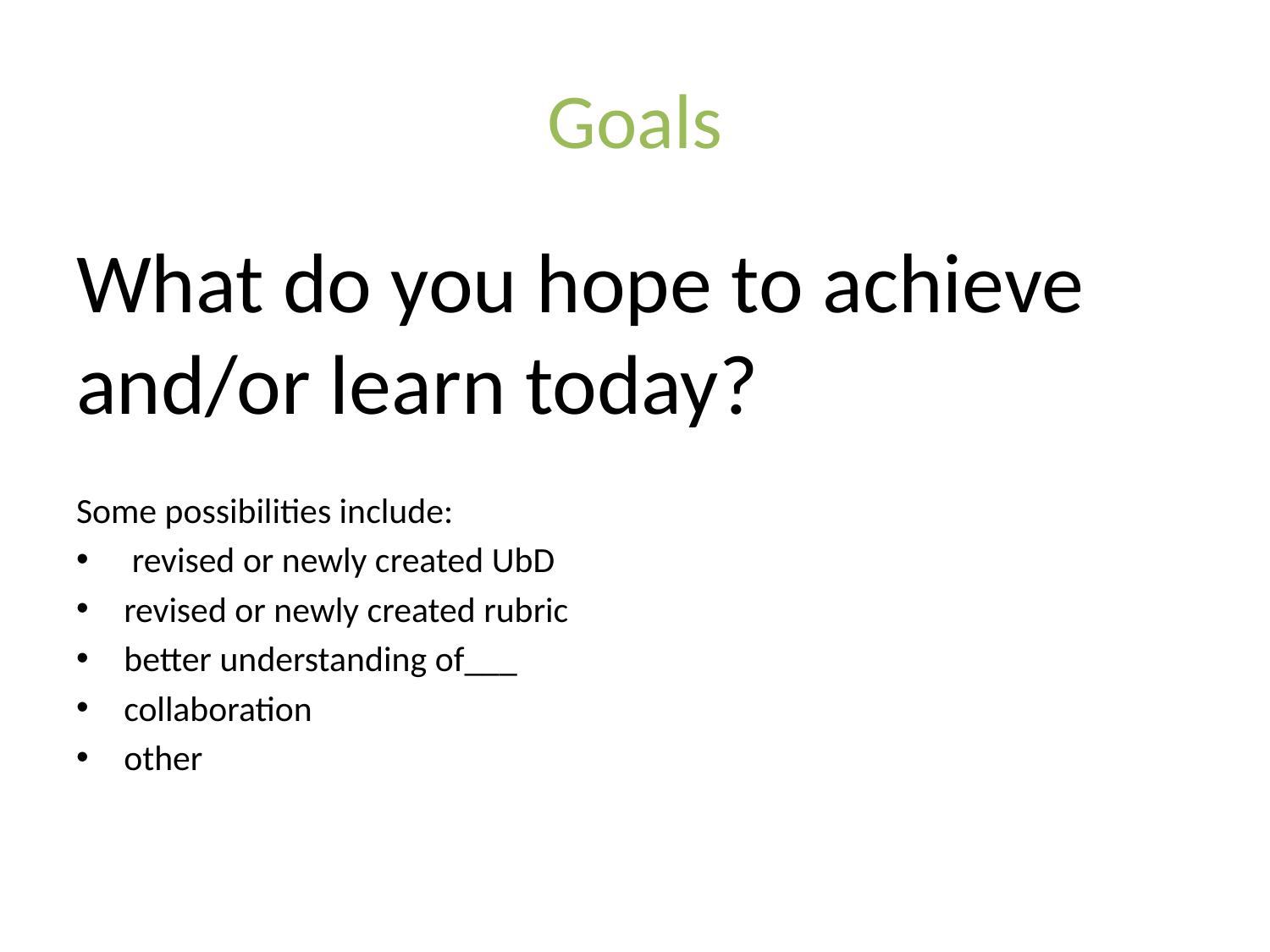

# Goals
What do you hope to achieve and/or learn today?

Some possibilities include:
 revised or newly created UbD
revised or newly created rubric
better understanding of___
collaboration
other